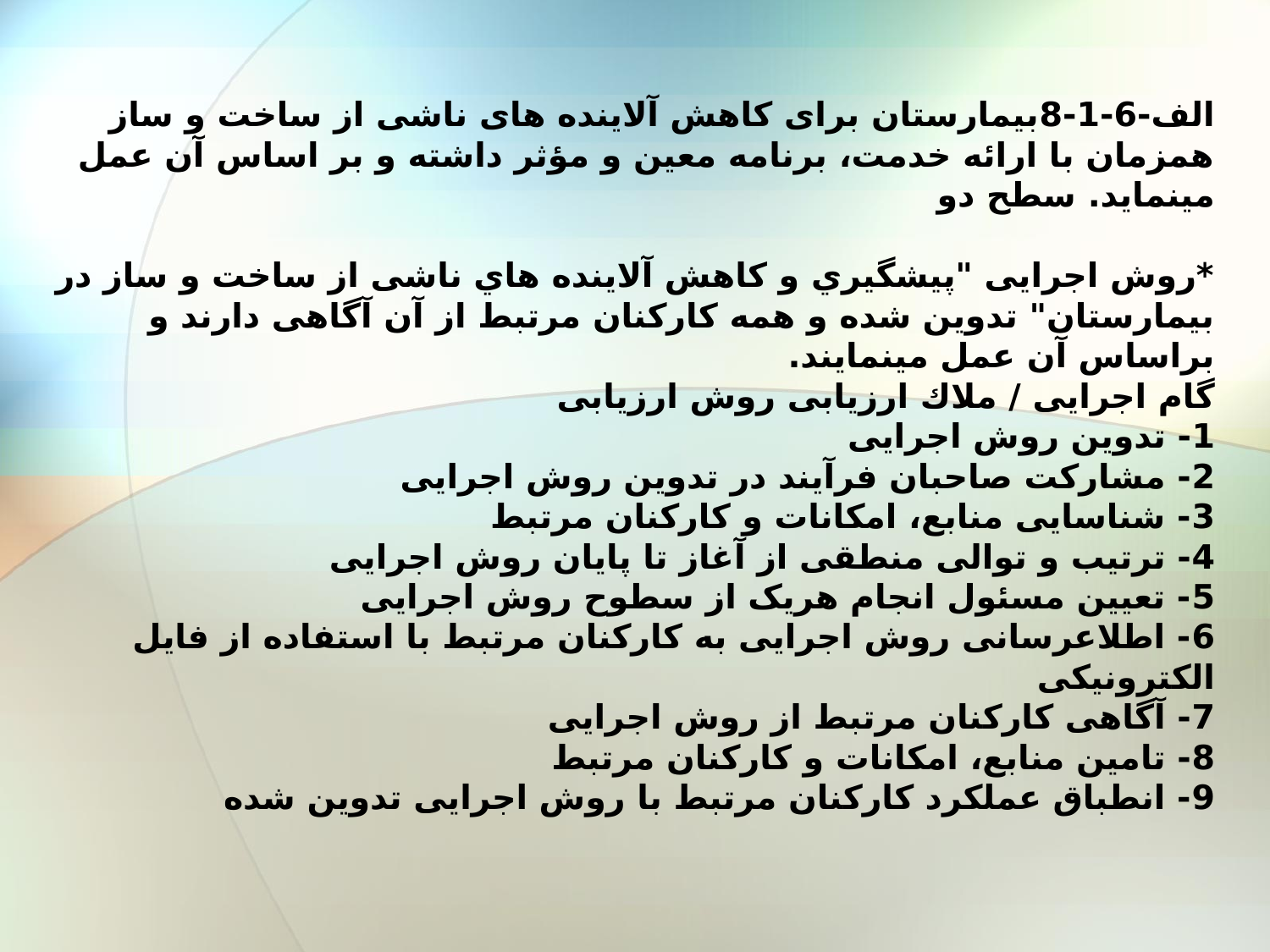

# الف-6-1-8	بیمارستان برای کاهش آلاینده های ناشی از ساخت و ساز همزمان با ارائه خدمت، برنامه معین و مؤثر داشته و بر اساس آن عمل مینماید. 	سطح دو *روش اجرایی "پیشگیري و کاهش آلاینده هاي ناشی از ساخت و ساز در بیمارستان" تدوین شده و همه کارکنان مرتبط از آن آگاهی دارند و براساس آن عمل مینمایند. گام اجرایی / ملاك ارزیابی روش ارزیابی 1- تدوین روش اجرایی 2- مشارکت صاحبان فرآیند در تدوین روش اجرایی 3- شناسایی منابع، امکانات و کارکنان مرتبط 4- ترتیب و توالی منطقی از آغاز تا پایان روش اجرایی 5- تعیین مسئول انجام هریک از سطوح روش اجرایی 6- اطلاعرسانی روش اجرایی به کارکنان مرتبط با استفاده از فایل الکترونیکی 7- آگاهی کارکنان مرتبط از روش اجرایی 8- تامین منابع، امکانات و کارکنان مرتبط 9- انطباق عملکرد کارکنان مرتبط با روش اجرایی تدوین شده